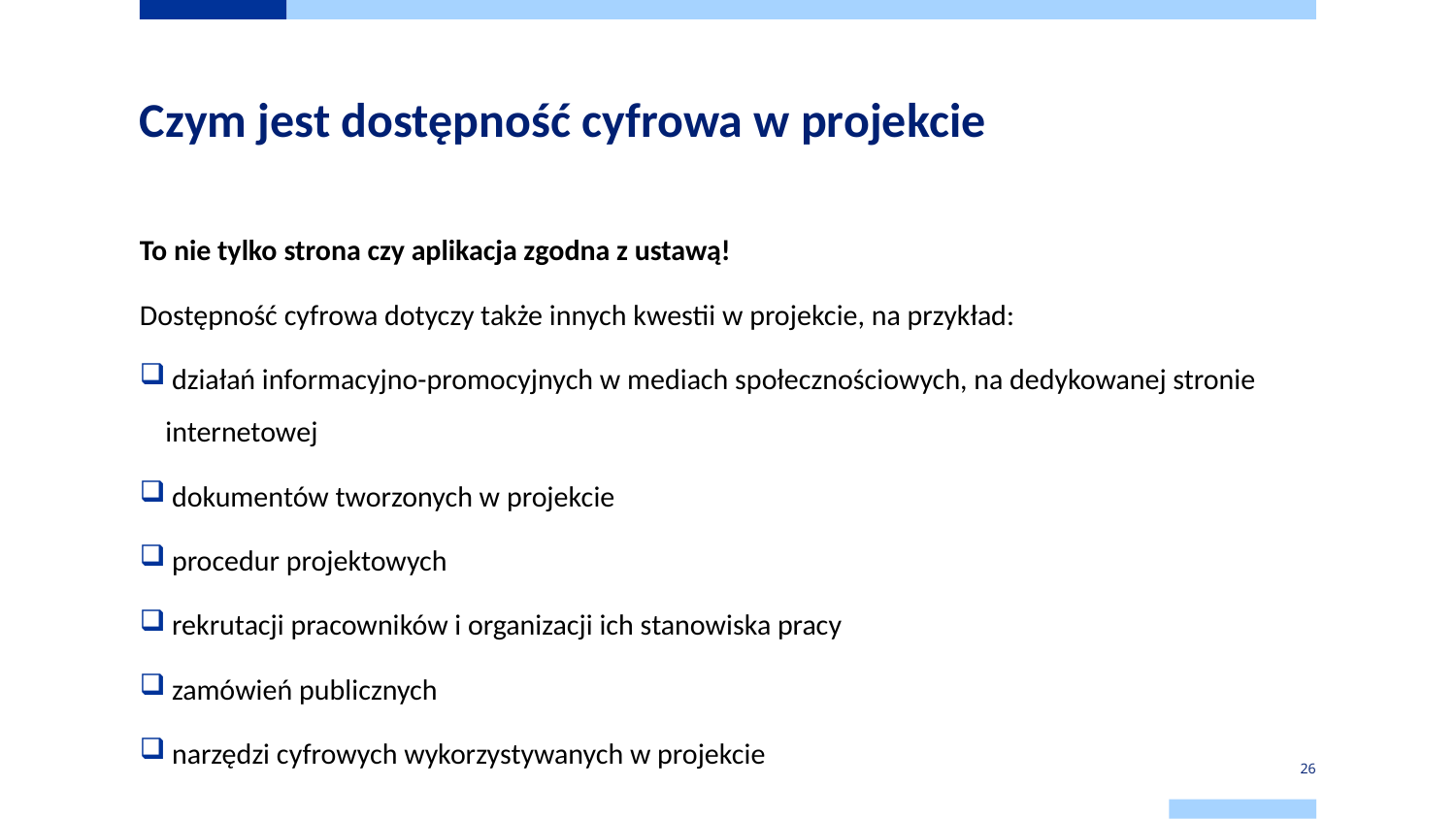

# Czym jest dostępność cyfrowa w projekcie
To nie tylko strona czy aplikacja zgodna z ustawą!
Dostępność cyfrowa dotyczy także innych kwestii w projekcie, na przykład:
 działań informacyjno-promocyjnych w mediach społecznościowych, na dedykowanej stronie internetowej
 dokumentów tworzonych w projekcie
 procedur projektowych
 rekrutacji pracowników i organizacji ich stanowiska pracy
 zamówień publicznych
 narzędzi cyfrowych wykorzystywanych w projekcie
26